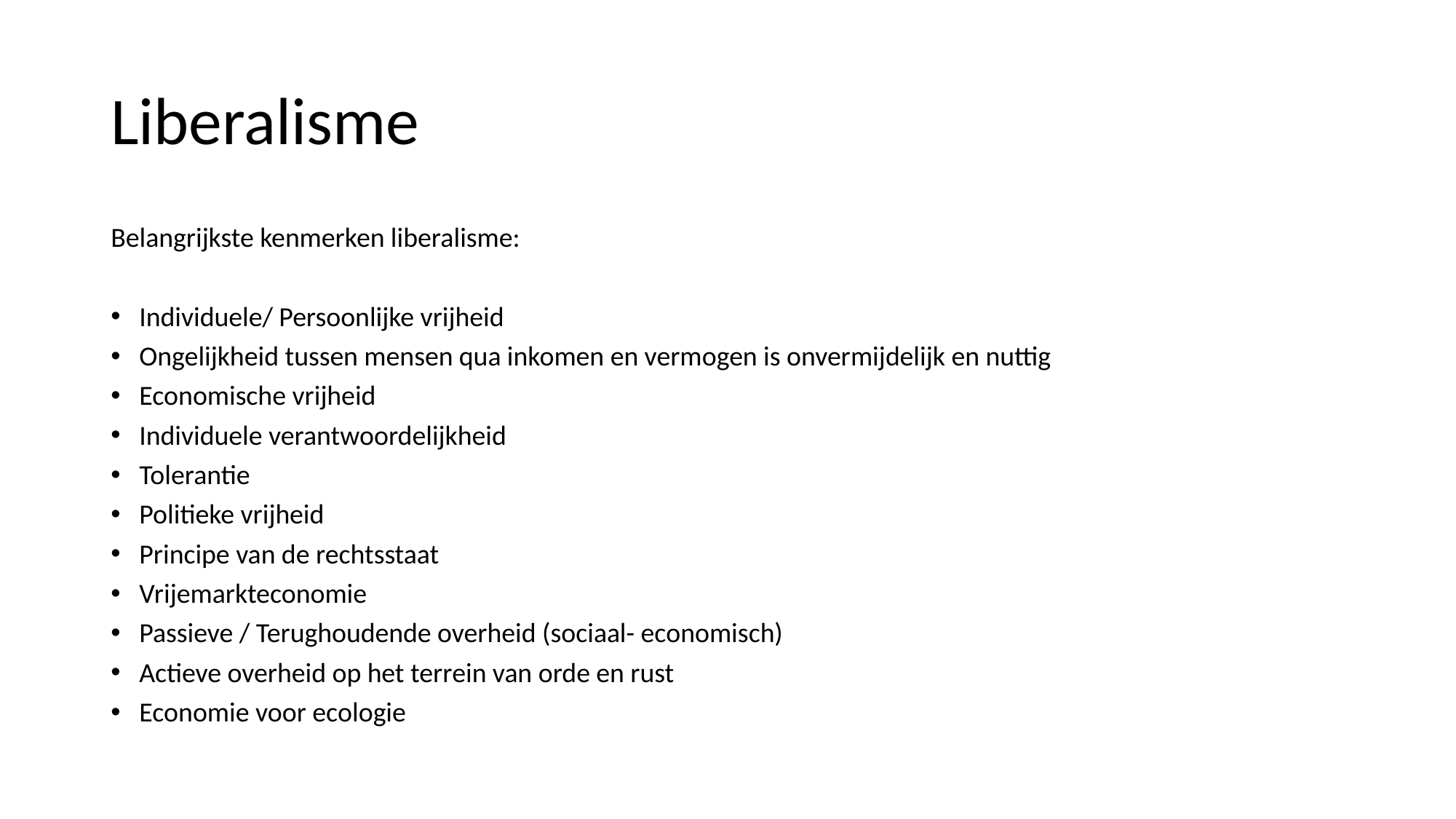

# Liberalisme
Belangrijkste kenmerken liberalisme:

Individuele/ Persoonlijke vrijheid
Ongelijkheid tussen mensen qua inkomen en vermogen is onvermijdelijk en nuttig
Economische vrijheid
Individuele verantwoordelijkheid
Tolerantie
Politieke vrijheid
Principe van de rechtsstaat
Vrijemarkteconomie
Passieve / Terughoudende overheid (sociaal- economisch)
Actieve overheid op het terrein van orde en rust
Economie voor ecologie